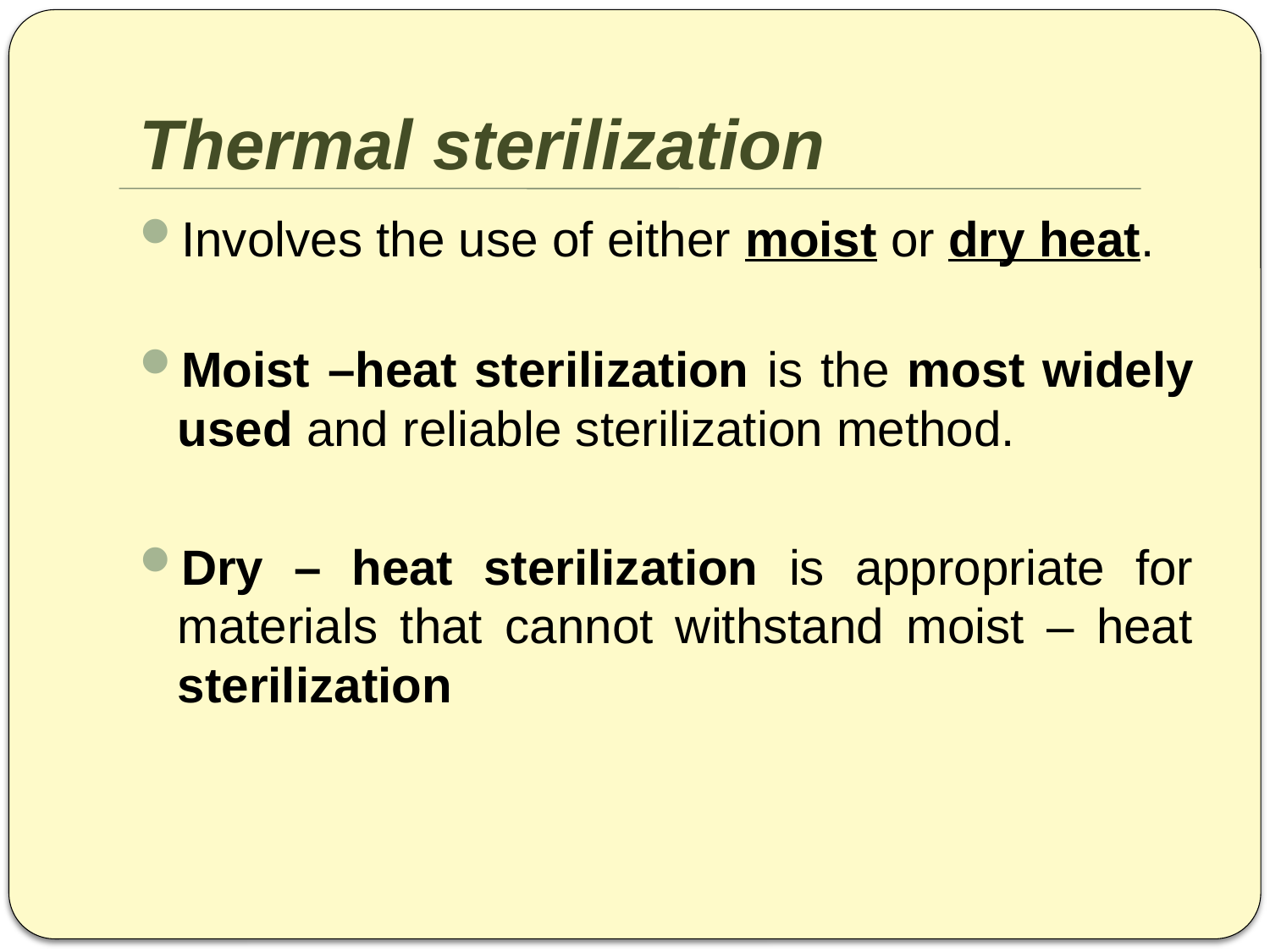

# Thermal sterilization
Involves the use of either moist or dry heat.

Moist –heat sterilization is the most widely used and reliable sterilization method.

Dry – heat sterilization is appropriate for materials that cannot withstand moist – heat sterilization